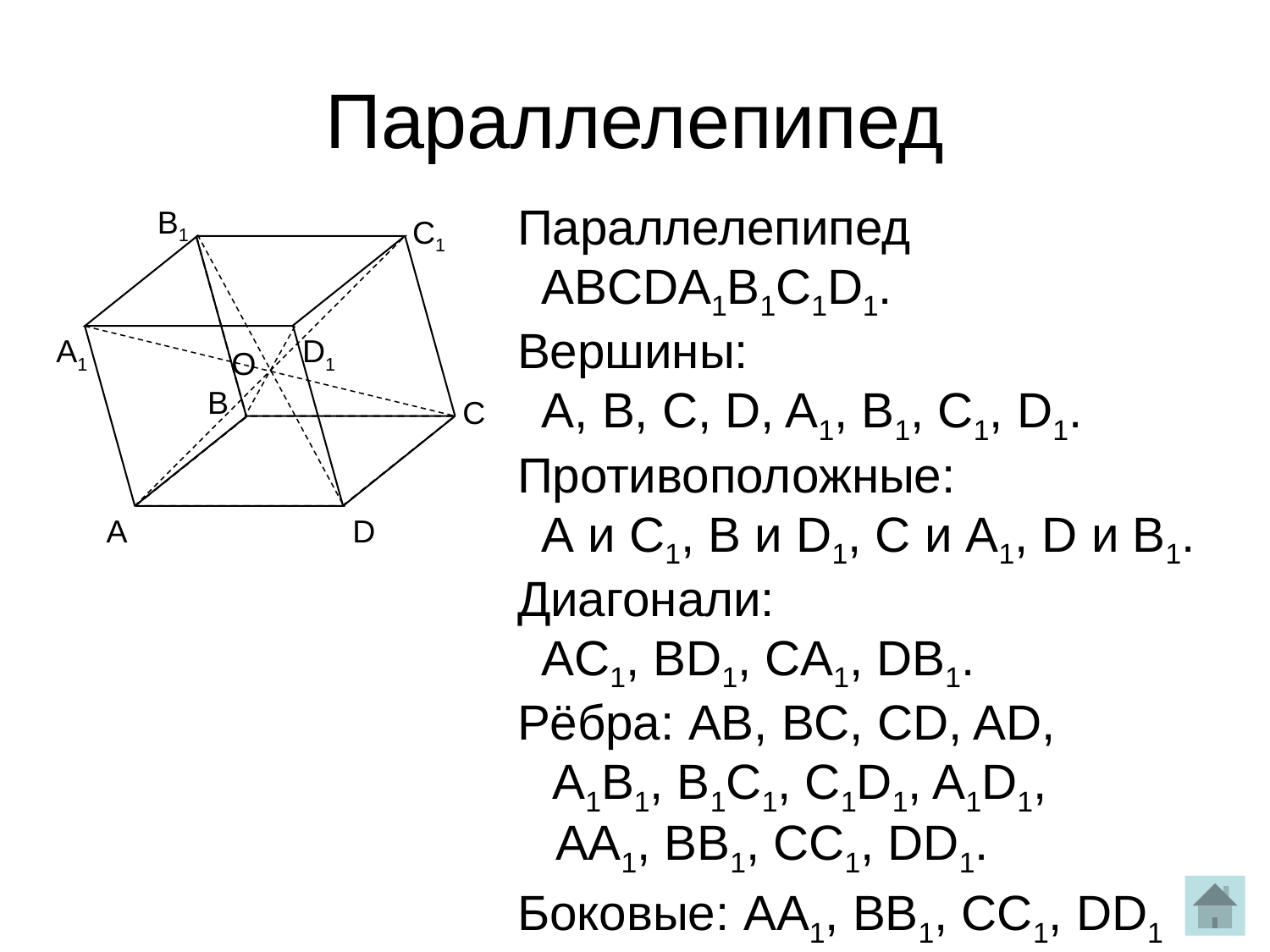

Параллелепипед
B1
Параллелепипед ABCDA1B1C1D1.
Вершины:
A, B, C, D, A1, B1, C1, D1.
Противоположные:
А и C1, B и D1, C и A1, D и B1.
Диагонали:
АC1, BD1, CA1, DB1.
Рёбра: AB, BC, CD, AD,
 A1B1, B1C1, C1D1, A1D1,
 AA1, BB1, CC1, DD1.
Боковые: AA1, BB1, CC1, DD1
С1

А1
D1

О
B
С

А
D